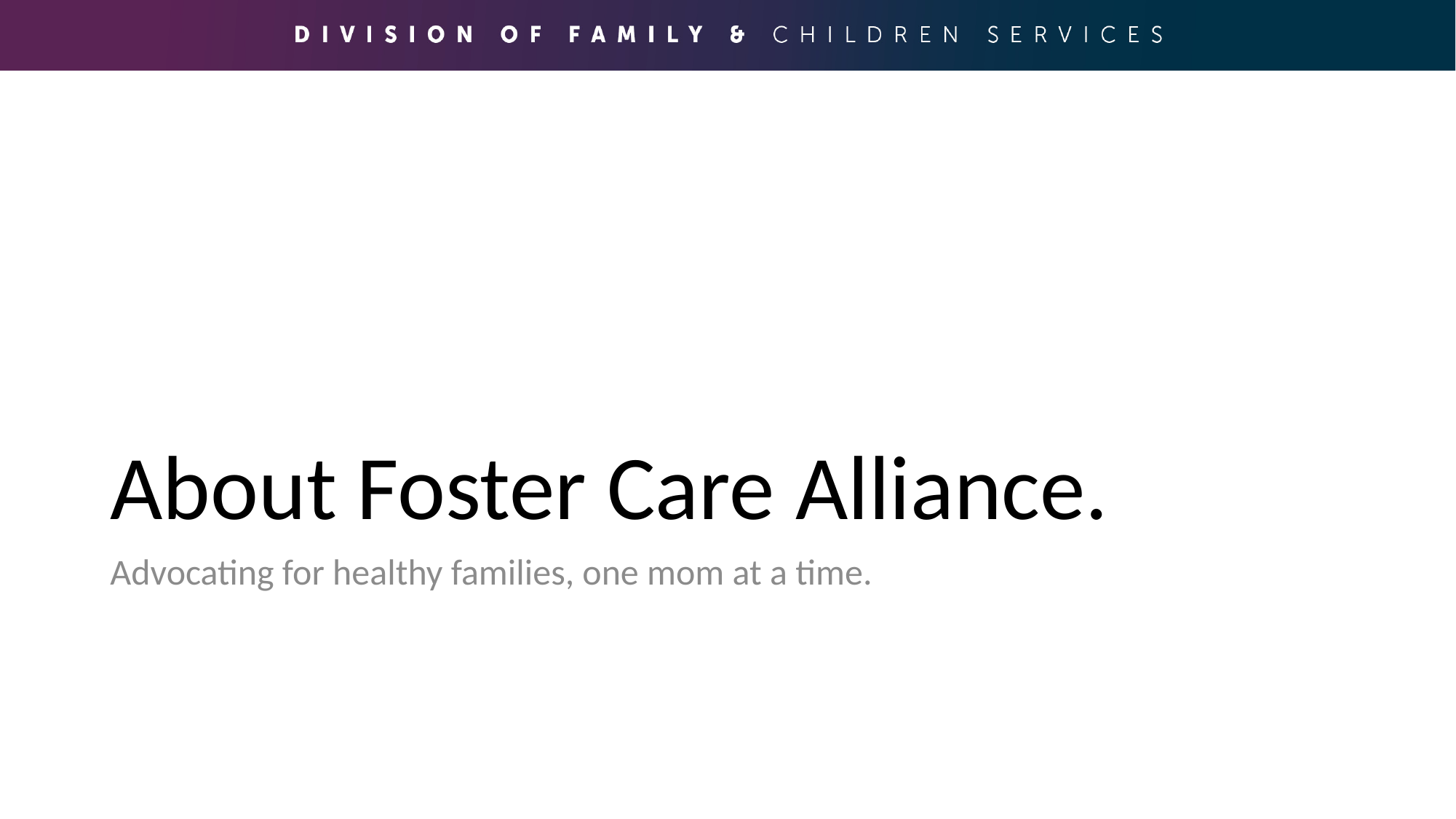

# About Foster Care Alliance.
Advocating for healthy families, one mom at a time.